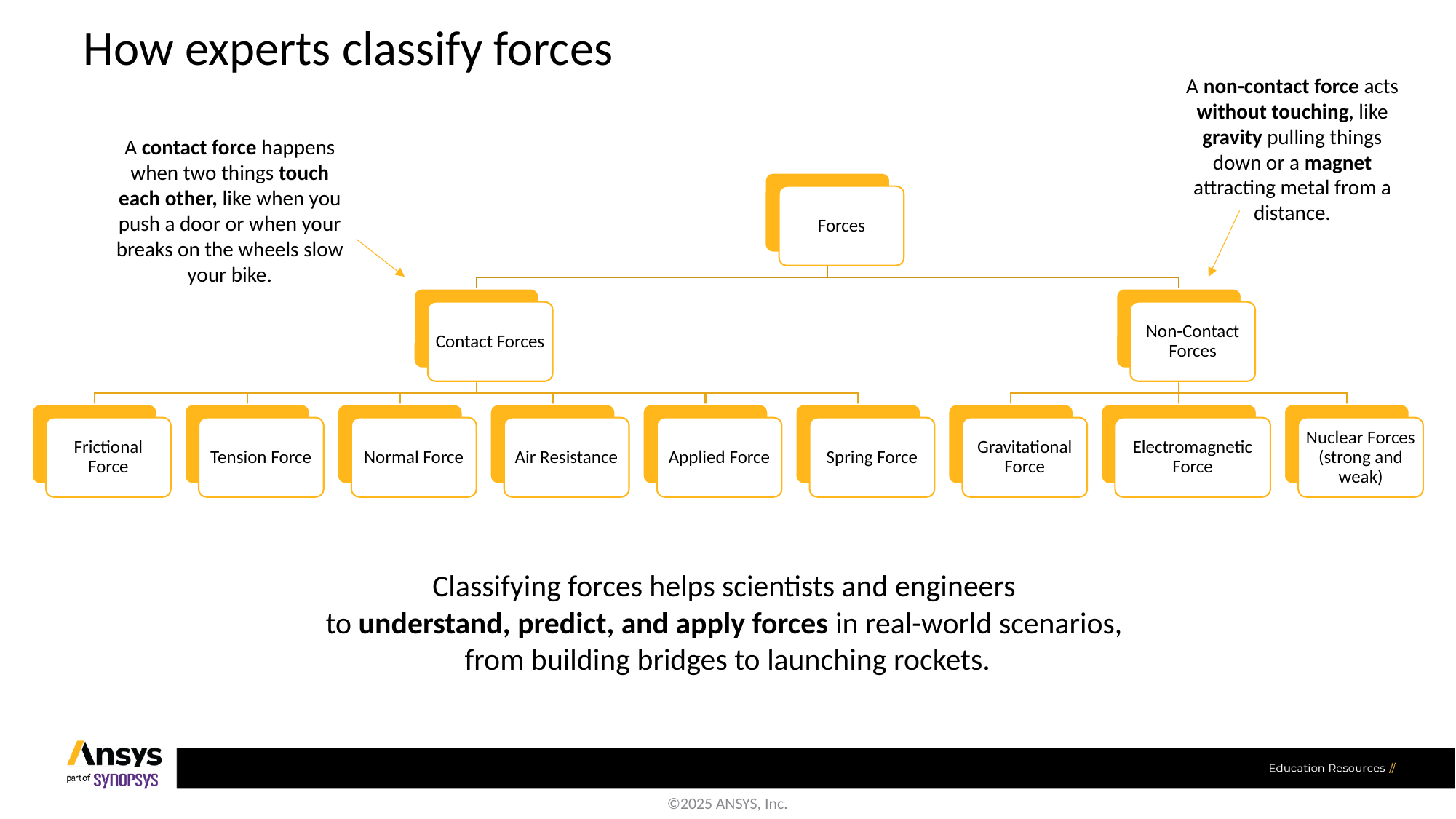

# How experts classify forces
A non-contact force acts without touching, like gravity pulling things down or a magnet attracting metal from a distance.
A contact force happens when two things touch each other, like when you push a door or when your breaks on the wheels slow your bike.

Forces

Contact Forces
Non-Contact Forces

Frictional Force
Tension Force
Normal Force
Air Resistance
Applied Force
Spring Force

Gravitational Force
Electromagnetic Force
Nuclear Forces (strong and weak)
Classifying forces helps scientists and engineers
to understand, predict, and apply forces in real-world scenarios,
from building bridges to launching rockets.